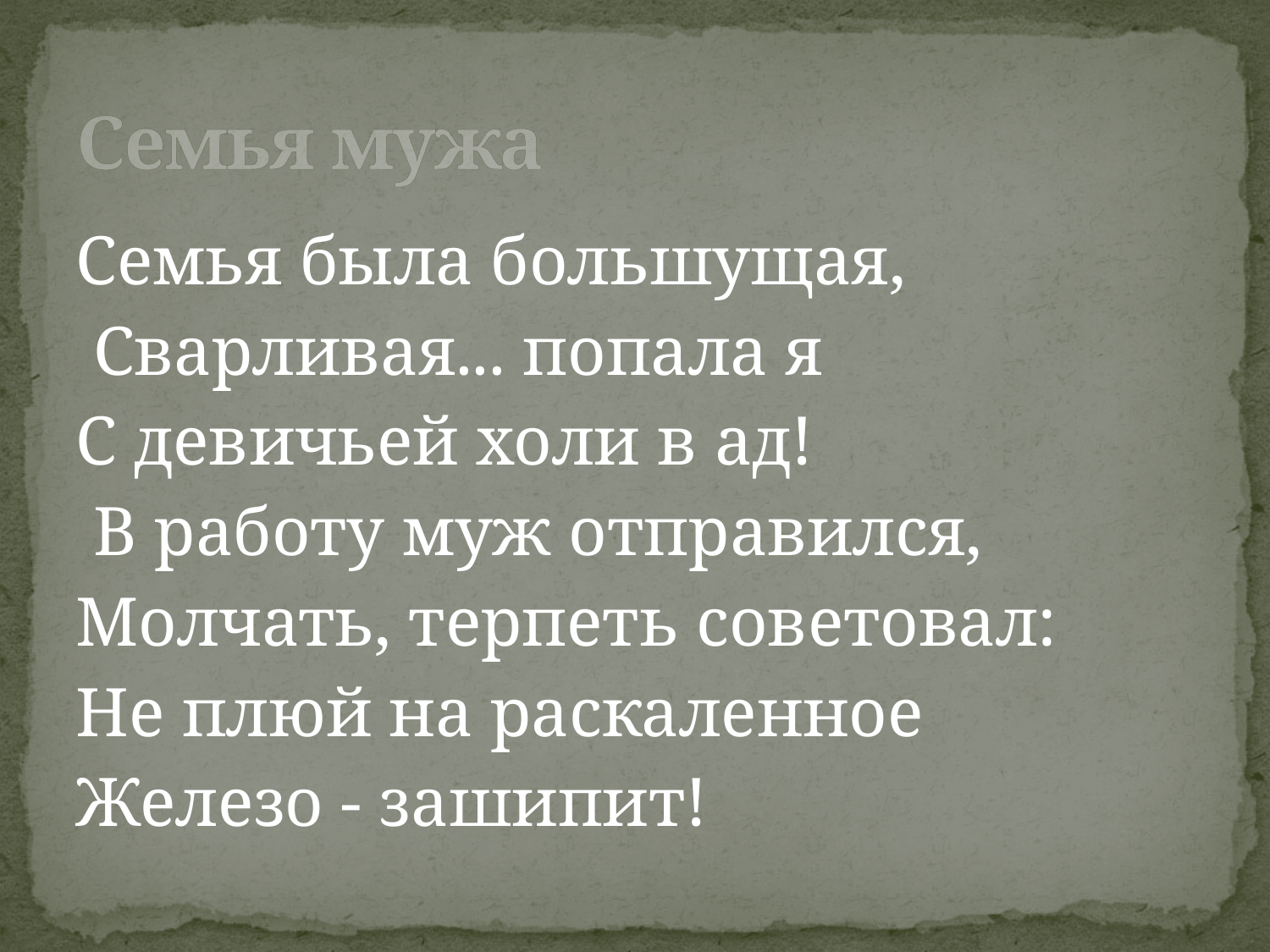

# Семья мужа
Семья была большущая,
 Сварливая... попала я
С девичьей холи в ад!
 В работу муж отправился,
Молчать, терпеть советовал:
Не плюй на раскаленное
Железо - зашипит!